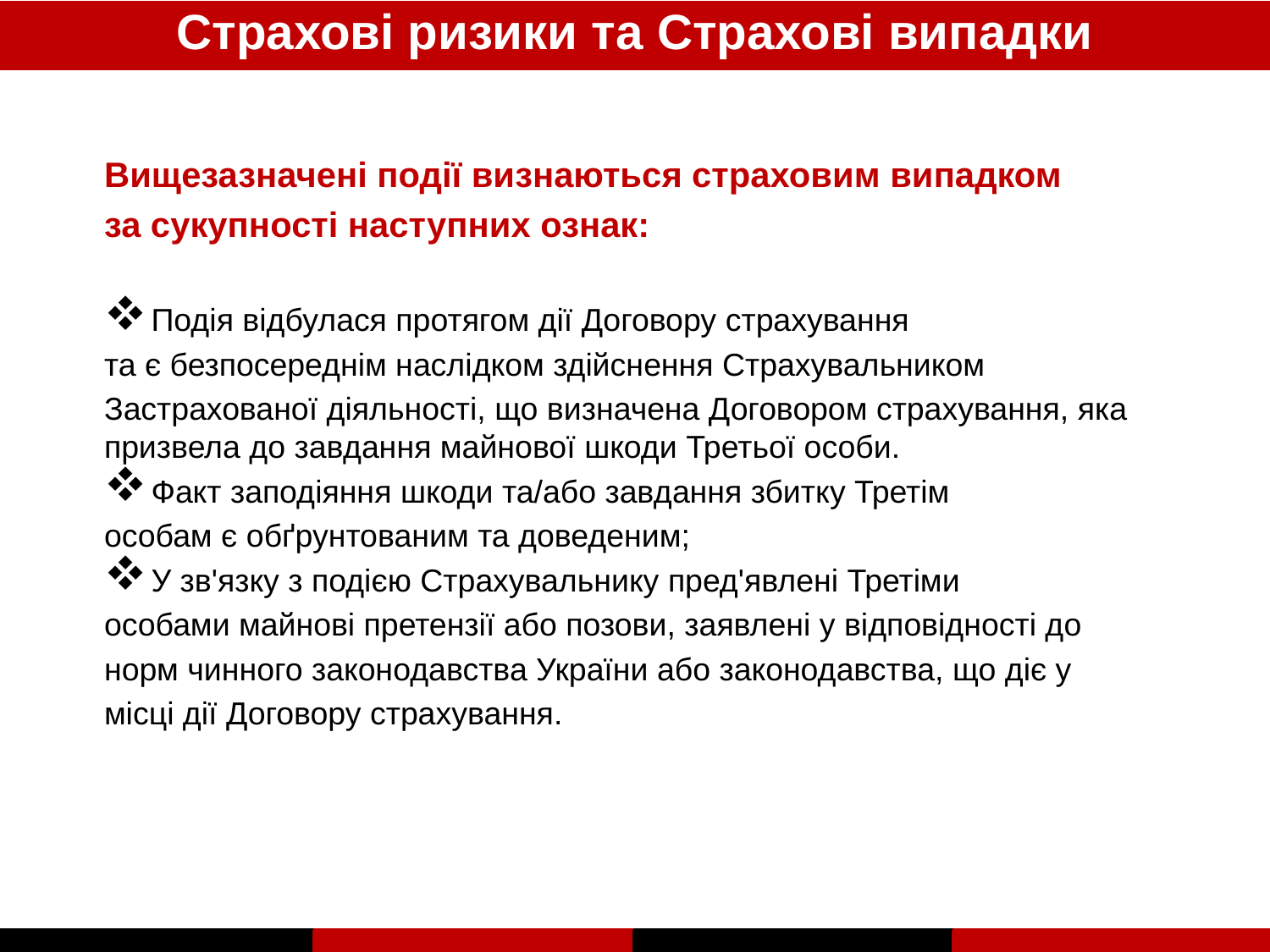

# Страхові ризики та Страхові випадки

Вищезазначені події визнаються страховим випадком
за сукупності наступних ознак:

Подія відбулася протягом дії Договору страхування
та є безпосереднім наслідком здійснення Страхувальником
Застрахованої діяльності, що визначена Договором страхування, яка призвела до завдання майнової шкоди Третьої особи.
Факт заподіяння шкоди та/або завдання збитку Третім
особам є обґрунтованим та доведеним;
У зв'язку з подією Страхувальнику пред'явлені Третіми
особами майнові претензії або позови, заявлені у відповідності до
норм чинного законодавства України або законодавства, що діє у
місці дії Договору страхування.